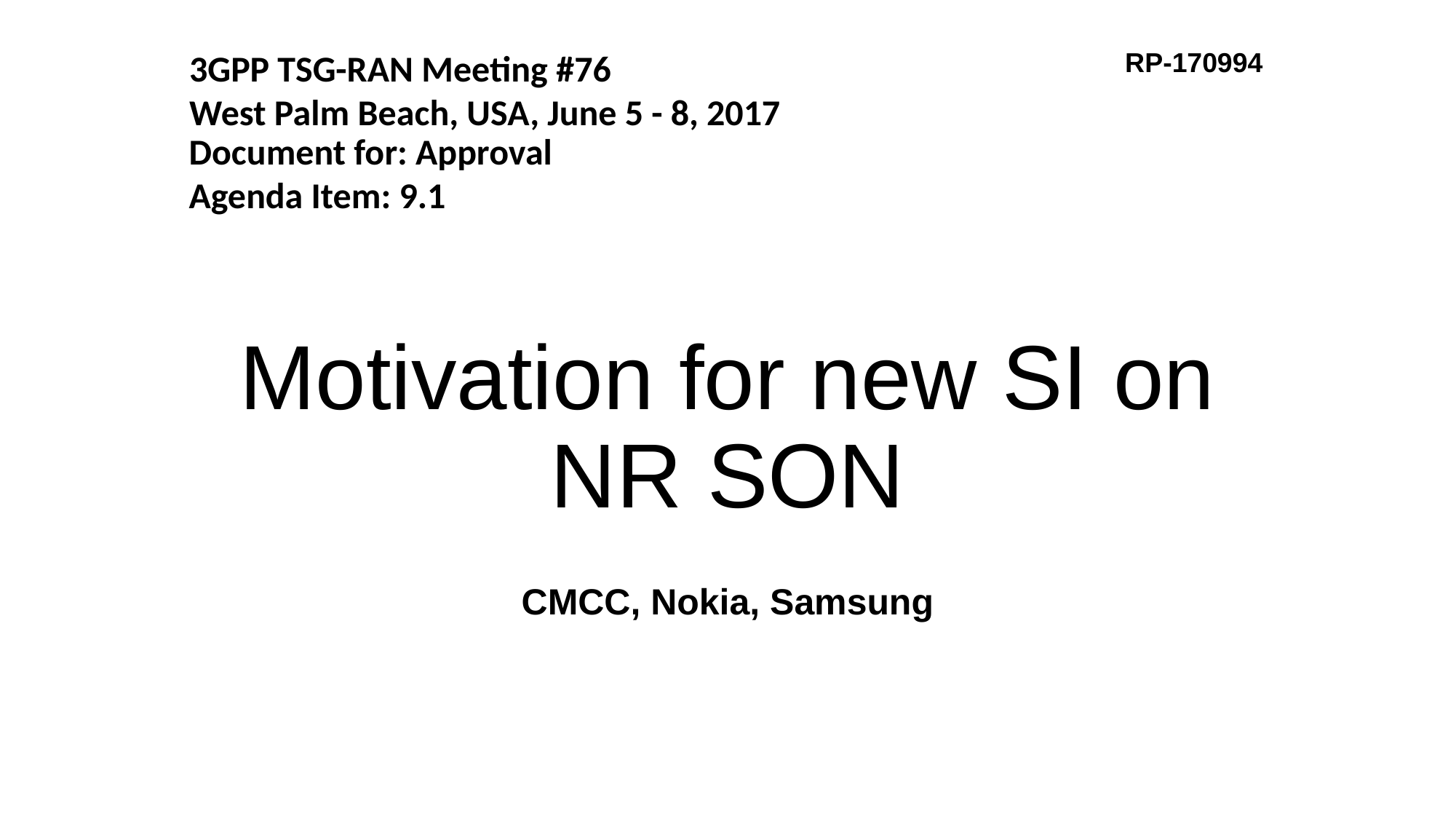

RP-170994
3GPP TSG-RAN Meeting #76
West Palm Beach, USA, June 5 - 8, 2017
Document for: Approval
Agenda Item: 9.1
# Motivation for new SI on NR SON
CMCC, Nokia, Samsung